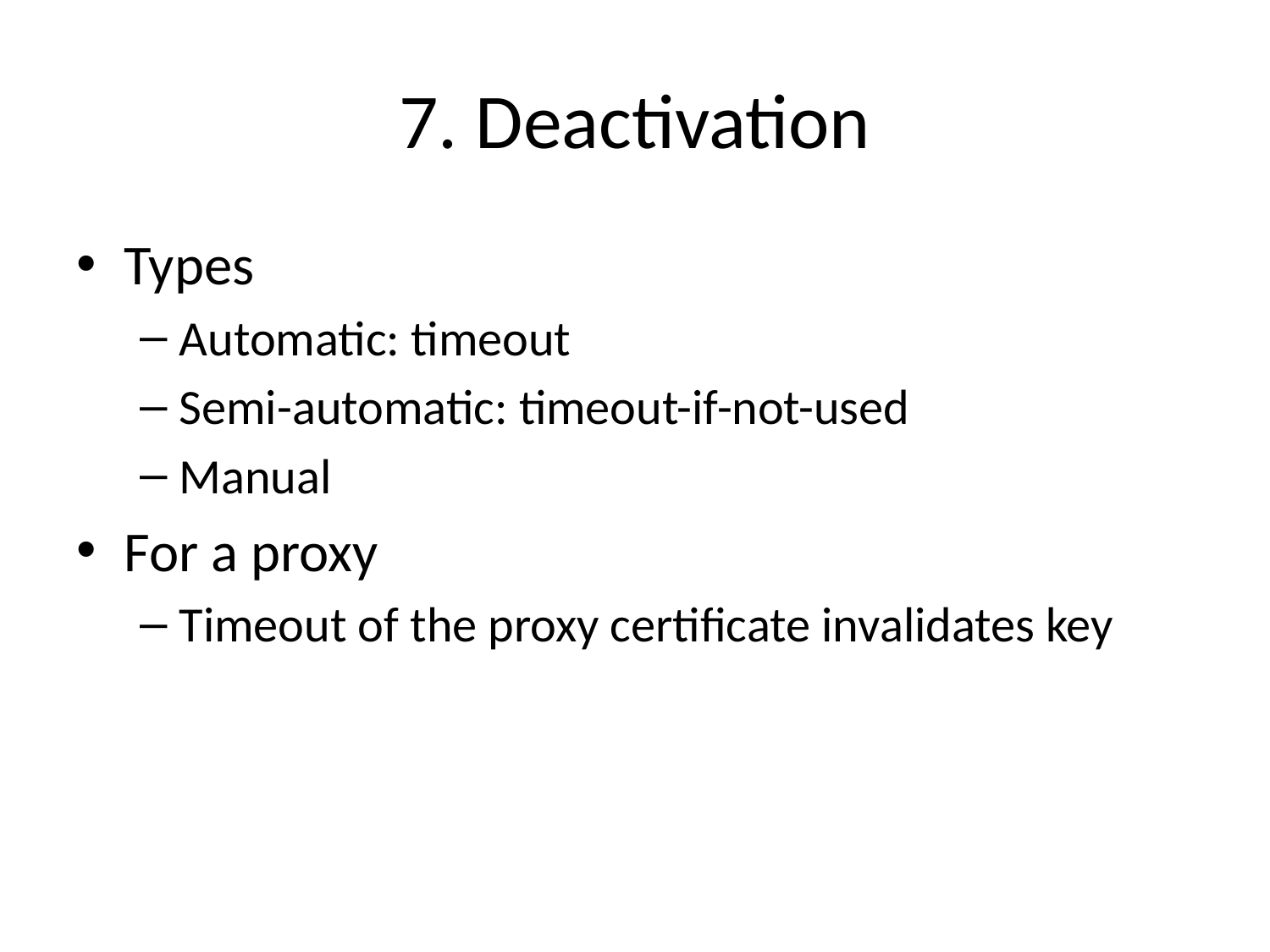

# 7. Deactivation
Types
Automatic: timeout
Semi-automatic: timeout-if-not-used
Manual
For a proxy
Timeout of the proxy certificate invalidates key